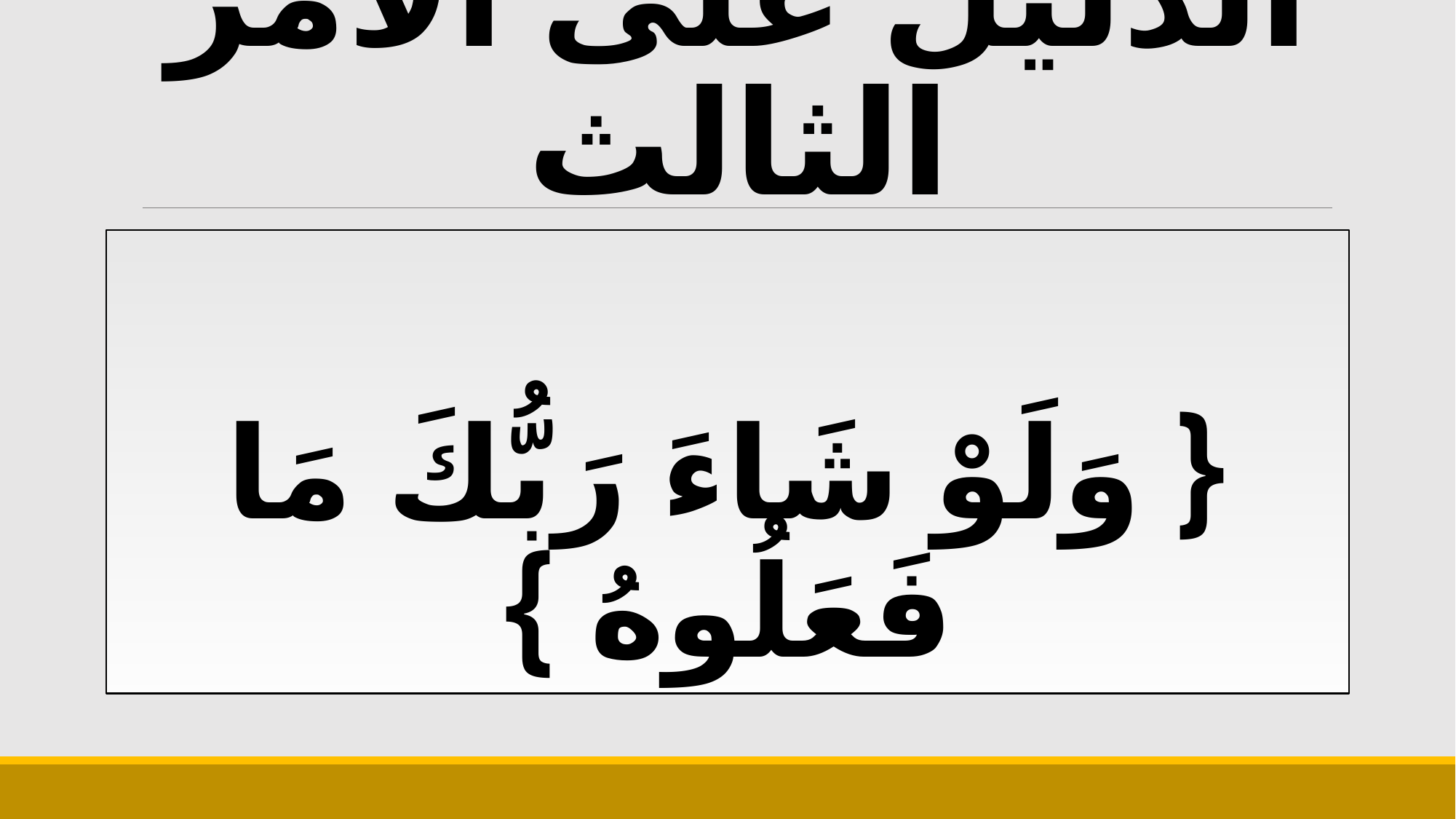

# الدليل على الأمر الثالث

{ وَلَوْ شَاءَ رَبُّكَ مَا فَعَلُوهُ }